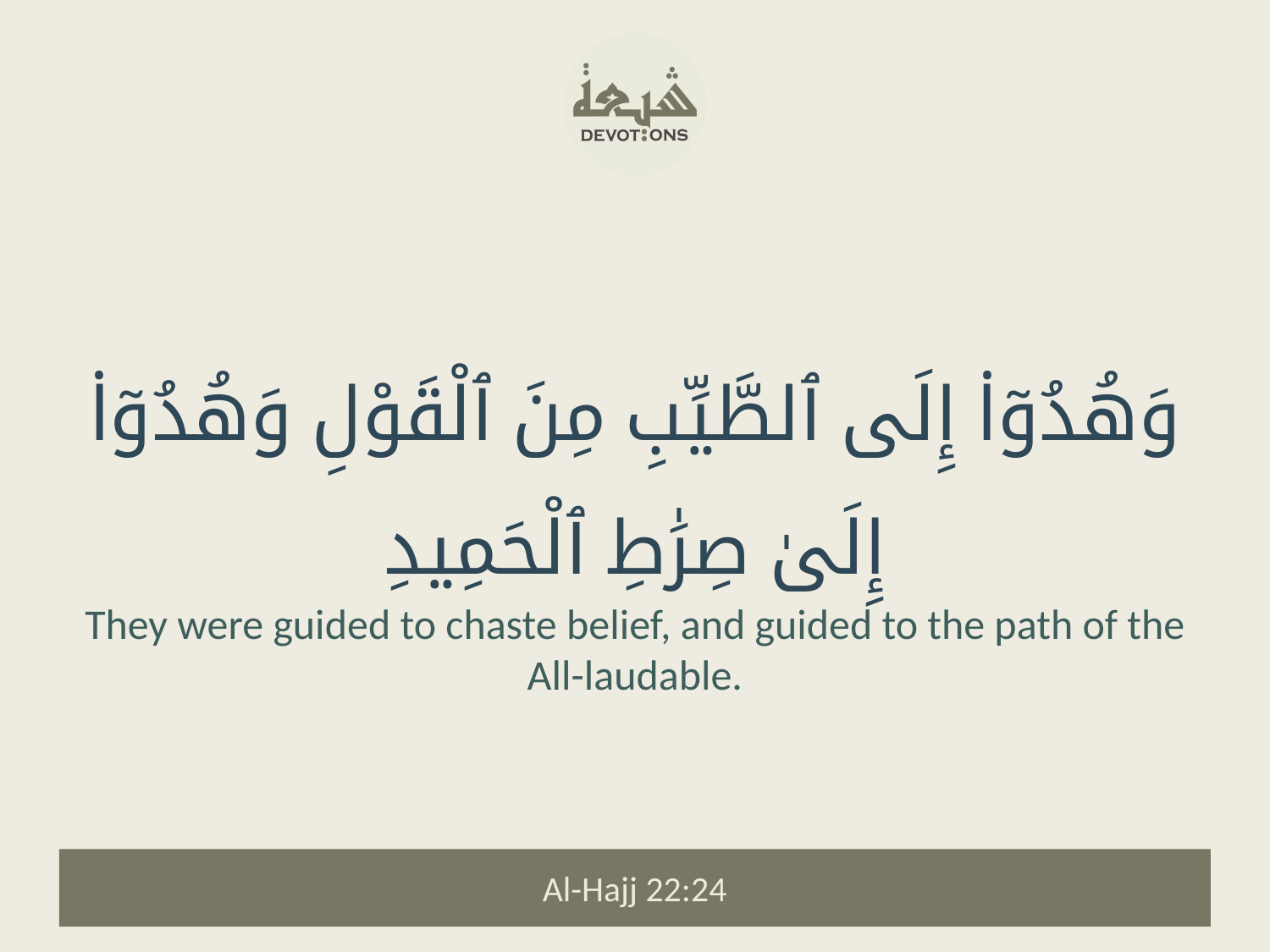

وَهُدُوٓا۟ إِلَى ٱلطَّيِّبِ مِنَ ٱلْقَوْلِ وَهُدُوٓا۟ إِلَىٰ صِرَٰطِ ٱلْحَمِيدِ
They were guided to chaste belief, and guided to the path of the All-laudable.
Al-Hajj 22:24